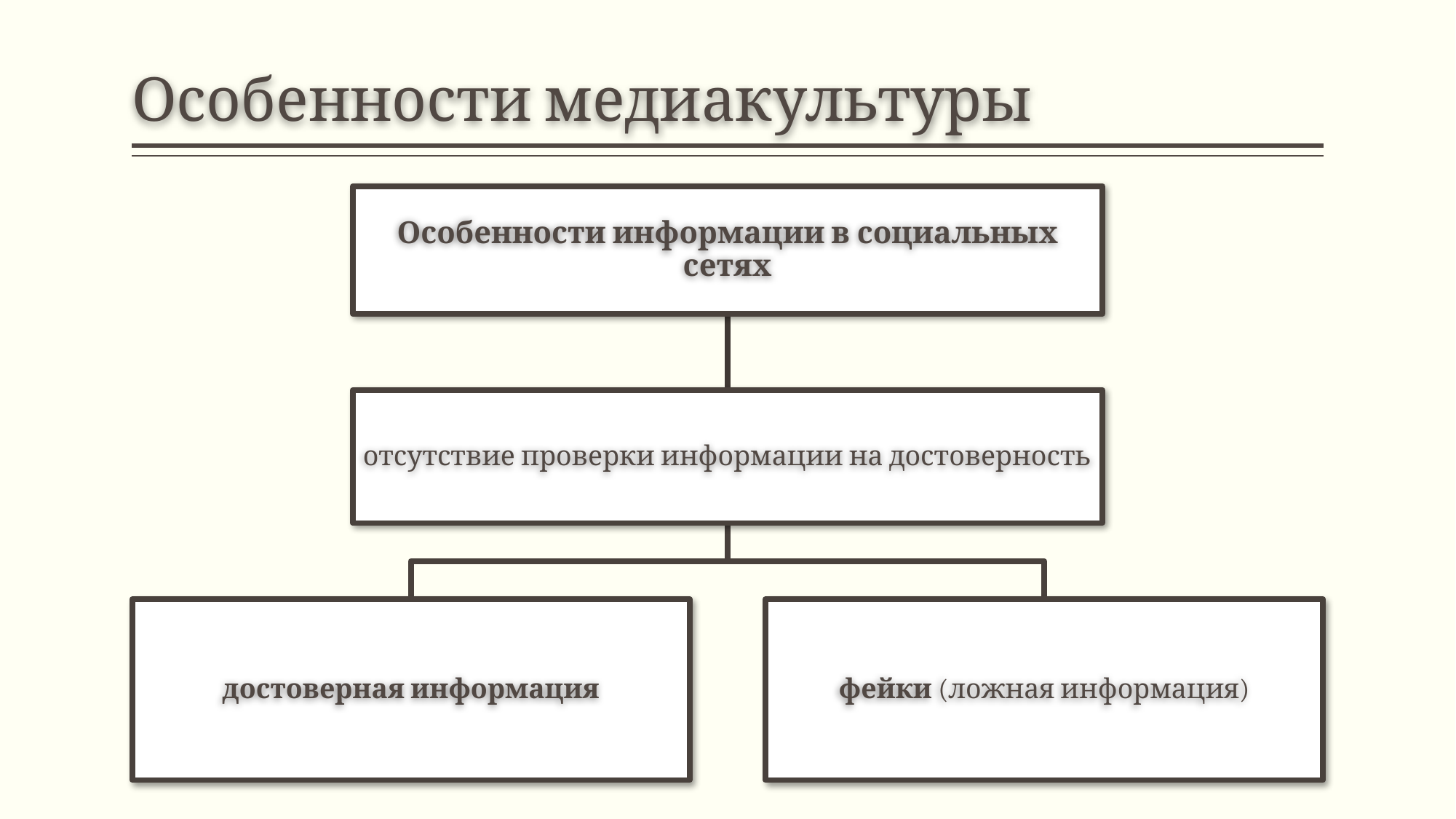

# Особенности медиакультуры

Особенности информации в социальных сетях

отсутствие проверки информации на достоверность

достоверная информация

фейки (ложная информация)